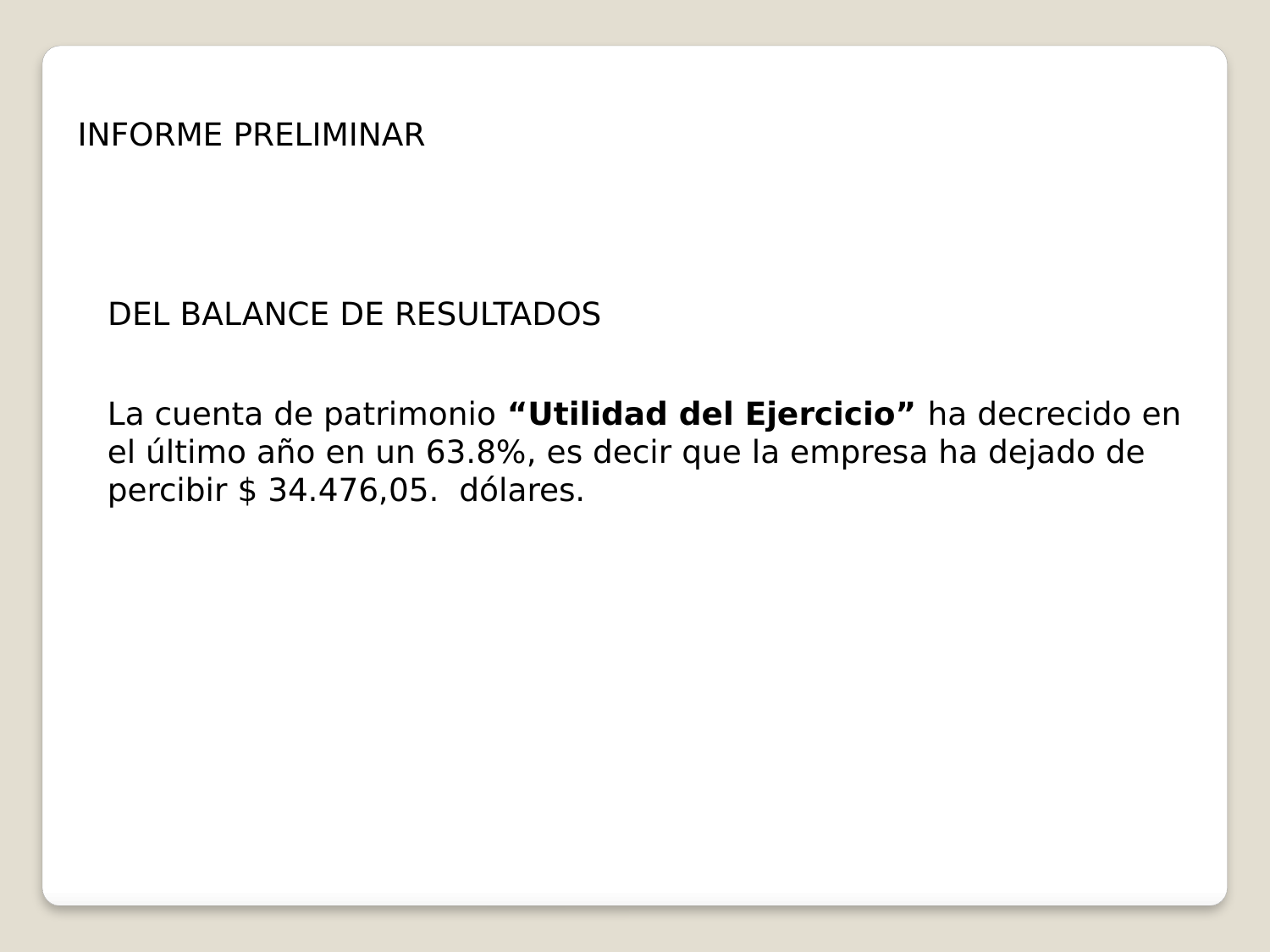

INFORME PRELIMINAR
DEL BALANCE DE RESULTADOS
La cuenta de patrimonio “Utilidad del Ejercicio” ha decrecido en el último año en un 63.8%, es decir que la empresa ha dejado de percibir $ 34.476,05.  dólares.